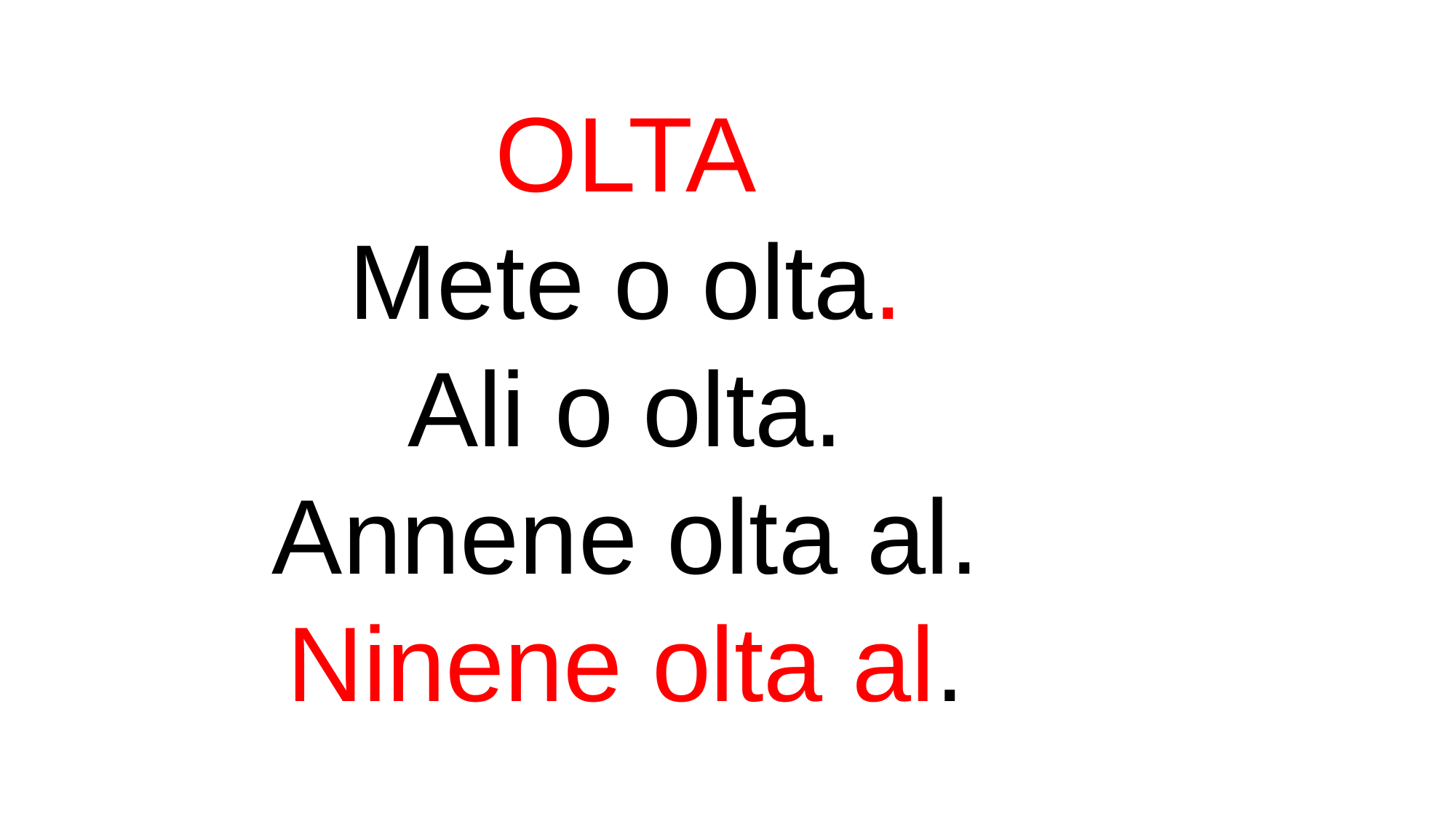

# OLTA Mete o olta. Ali o olta. Annene olta al. Ninene olta al.